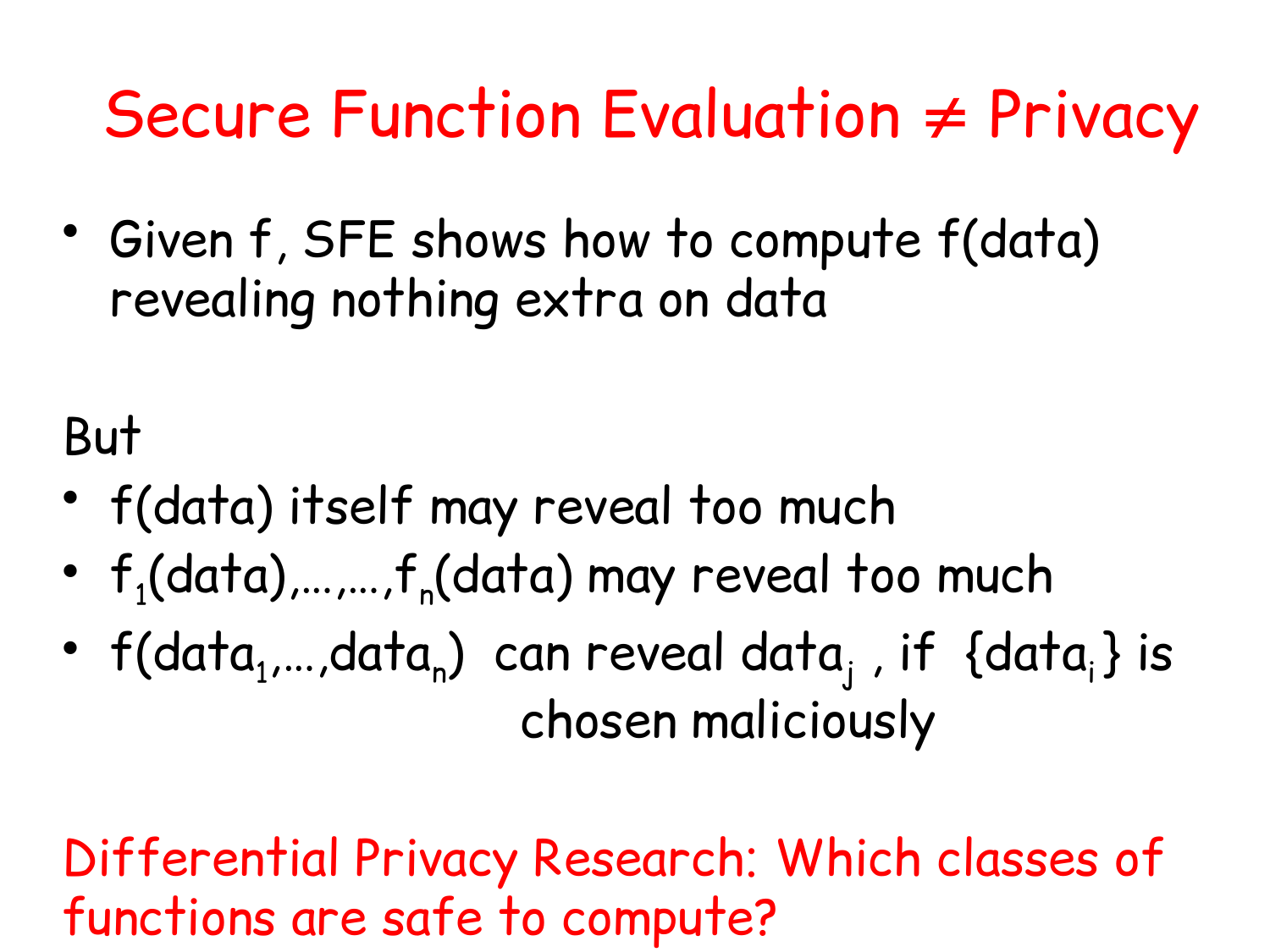

# Secure Function Evaluation ≠ Privacy
Given f, SFE shows how to compute f(data) revealing nothing extra on data

But
f(data) itself may reveal too much
f1(data),…,…,fn(data) may reveal too much
f(data1,…,datan)  can reveal dataj , if  {datai } is 				  chosen maliciously

Differential Privacy Research: Which classes of functions are safe to compute?